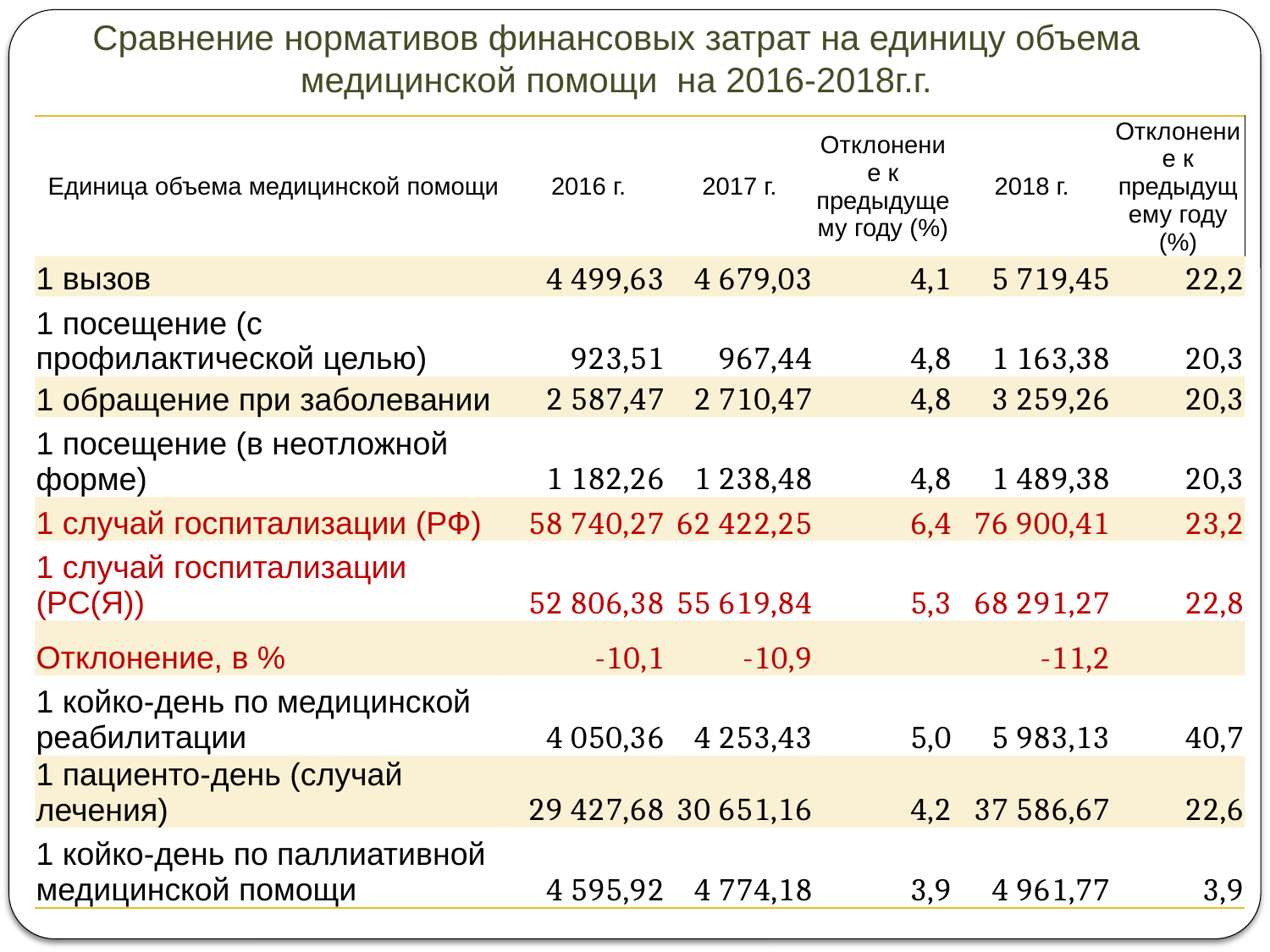

# Сравнение нормативов финансовых затрат на единицу объема медицинской помощи  на 2016-2018г.г.
| Единица объема медицинской помощи | 2016 г. | 2017 г. | Отклонение к предыдущему году (%) | 2018 г. | Отклонение к предыдущему году (%) |
| --- | --- | --- | --- | --- | --- |
| 1 вызов | 4 499,63 | 4 679,03 | 4,1 | 5 719,45 | 22,2 |
| 1 посещение (с профилактической целью) | 923,51 | 967,44 | 4,8 | 1 163,38 | 20,3 |
| 1 обращение при заболевании | 2 587,47 | 2 710,47 | 4,8 | 3 259,26 | 20,3 |
| 1 посещение (в неотложной форме) | 1 182,26 | 1 238,48 | 4,8 | 1 489,38 | 20,3 |
| 1 случай госпитализации (РФ) | 58 740,27 | 62 422,25 | 6,4 | 76 900,41 | 23,2 |
| 1 случай госпитализации (РС(Я)) | 52 806,38 | 55 619,84 | 5,3 | 68 291,27 | 22,8 |
| Отклонение, в % | -10,1 | -10,9 |  | -11,2 |  |
| 1 койко-день по медицинской реабилитации | 4 050,36 | 4 253,43 | 5,0 | 5 983,13 | 40,7 |
| 1 пациенто-день (случай лечения) | 29 427,68 | 30 651,16 | 4,2 | 37 586,67 | 22,6 |
| 1 койко-день по паллиативной медицинской помощи | 4 595,92 | 4 774,18 | 3,9 | 4 961,77 | 3,9 |